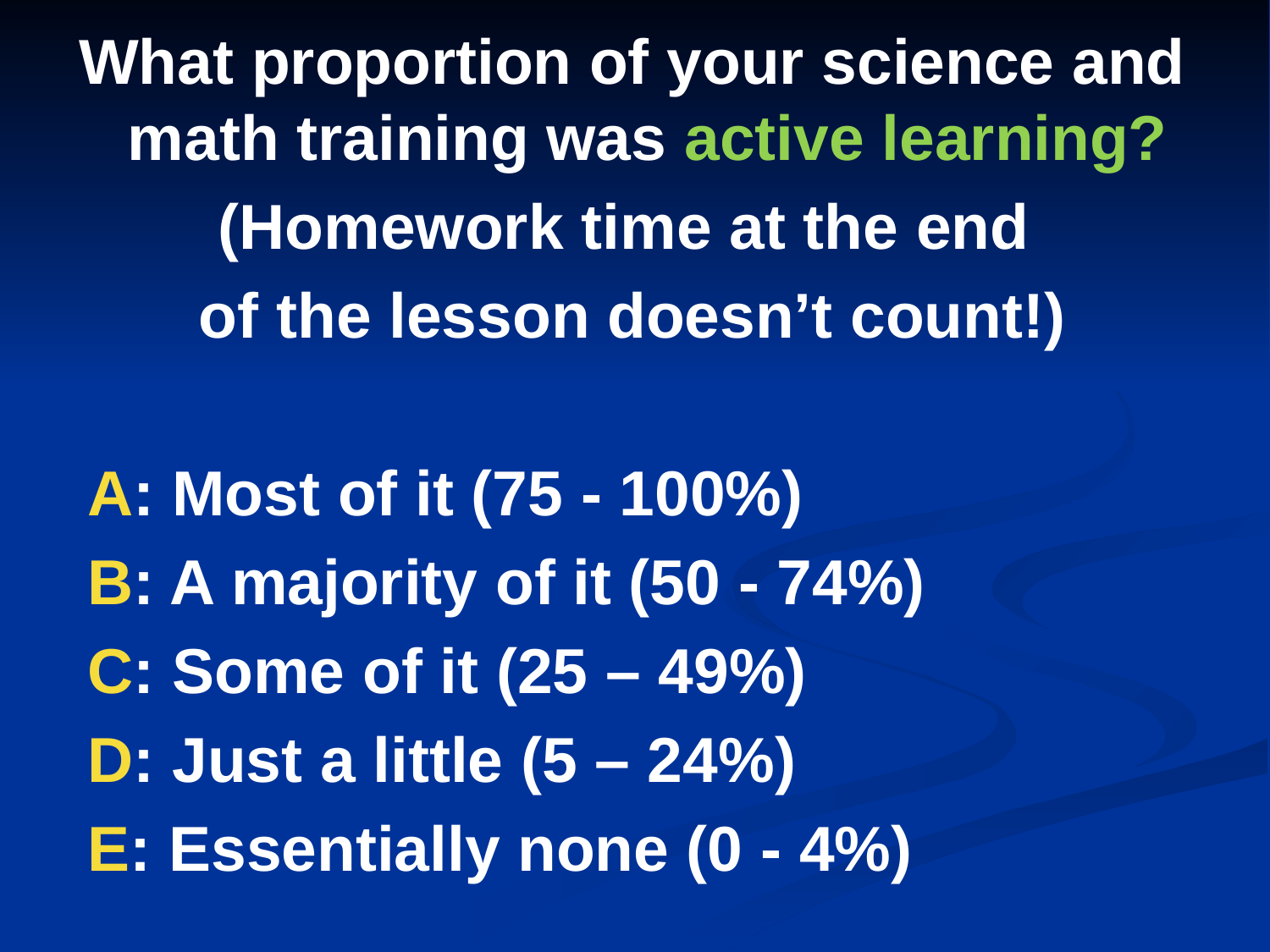

What proportion of your science and math training was active learning?
(Homework time at the end
of the lesson doesn’t count!)

	A: Most of it (75 - 100%)
	B: A majority of it (50 - 74%)
	C: Some of it (25 – 49%)
	D: Just a little (5 – 24%)
	E: Essentially none (0 - 4%)